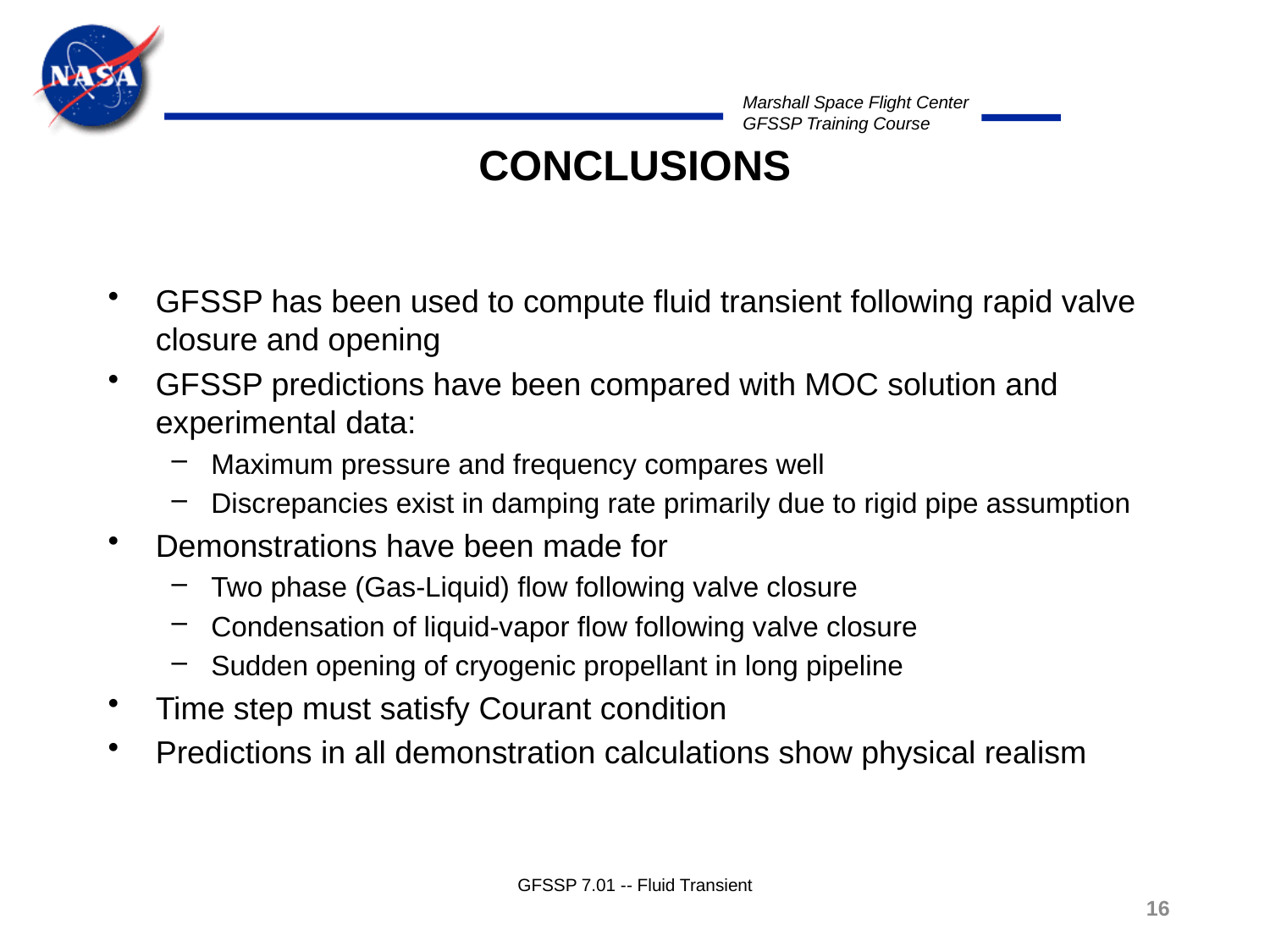

# CONCLUSIONS
GFSSP has been used to compute fluid transient following rapid valve closure and opening
GFSSP predictions have been compared with MOC solution and experimental data:
Maximum pressure and frequency compares well
Discrepancies exist in damping rate primarily due to rigid pipe assumption
Demonstrations have been made for
Two phase (Gas-Liquid) flow following valve closure
Condensation of liquid-vapor flow following valve closure
Sudden opening of cryogenic propellant in long pipeline
Time step must satisfy Courant condition
Predictions in all demonstration calculations show physical realism

GFSSP 7.01 -- Fluid Transient
16